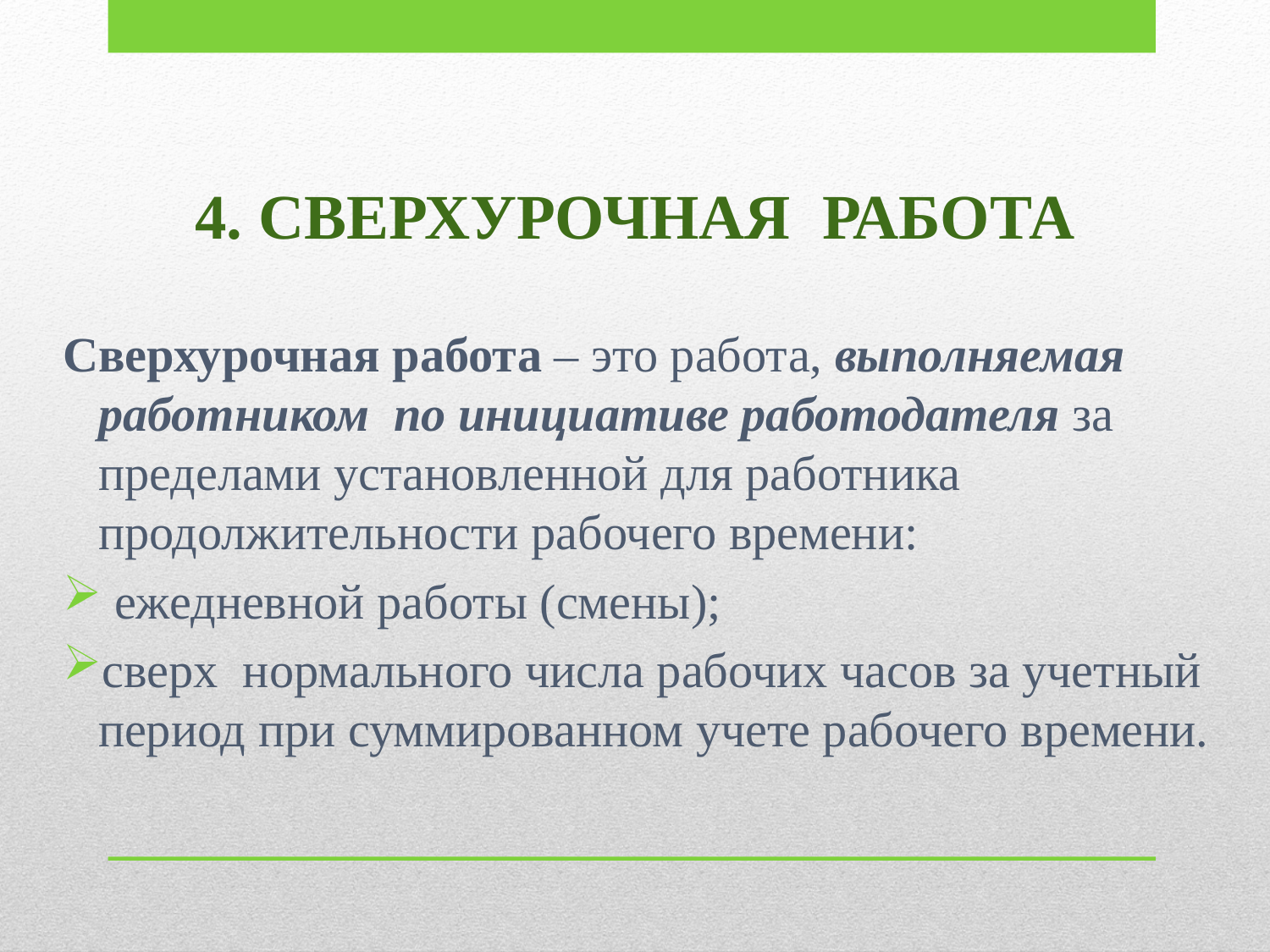

# 4. СВЕРХУРОЧНАЯ  РАБОТА
Сверхурочная работа – это работа, выполняемая работником  по инициативе работодателя за пределами установленной для работника продолжительности рабочего времени:
 ежедневной работы (смены);
сверх  нормального числа рабочих часов за учетный период при суммированном учете рабочего времени.